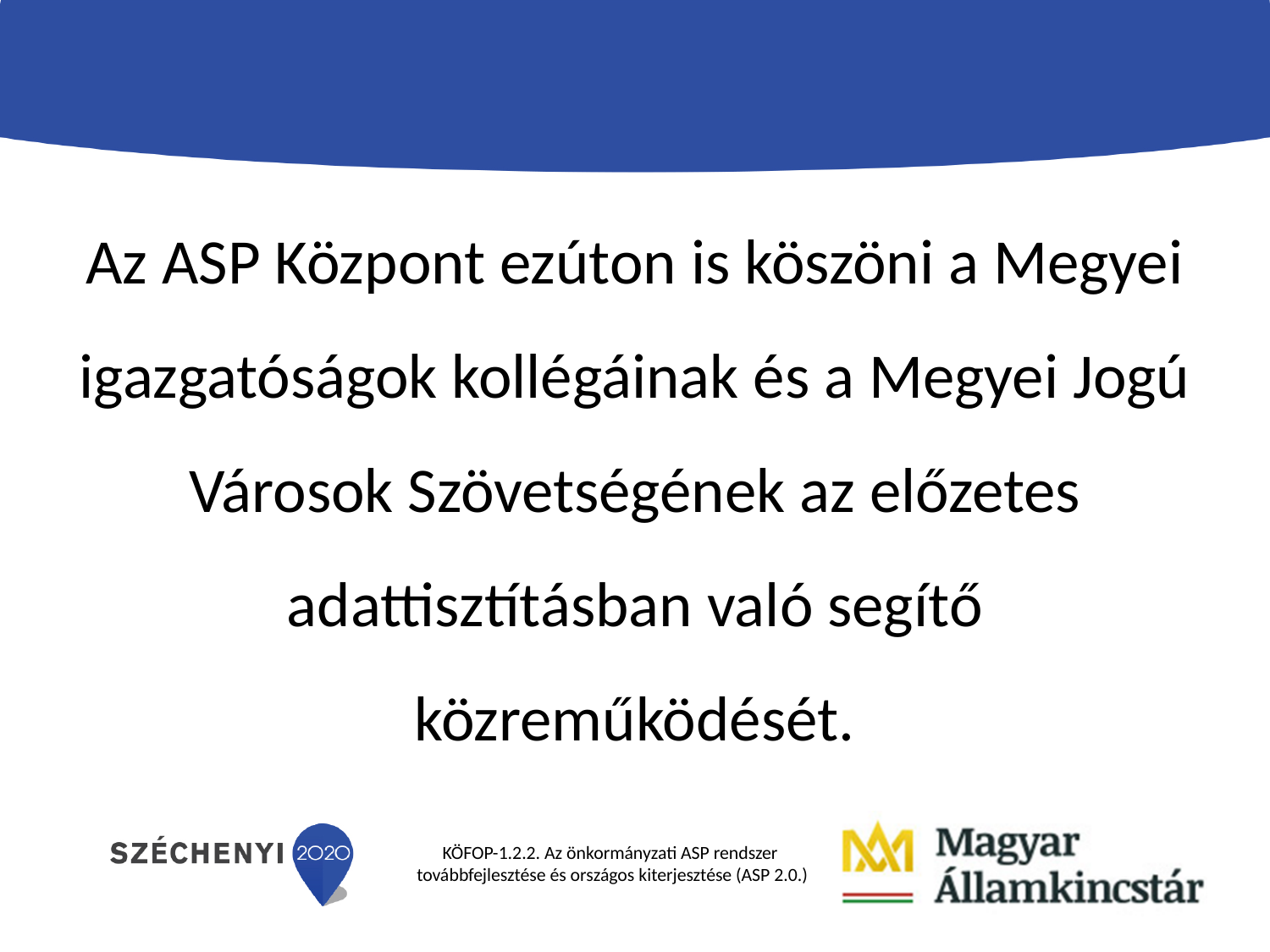

Az ASP Központ ezúton is köszöni a Megyei igazgatóságok kollégáinak és a Megyei Jogú Városok Szövetségének az előzetes adattisztításban való segítő közreműködését.